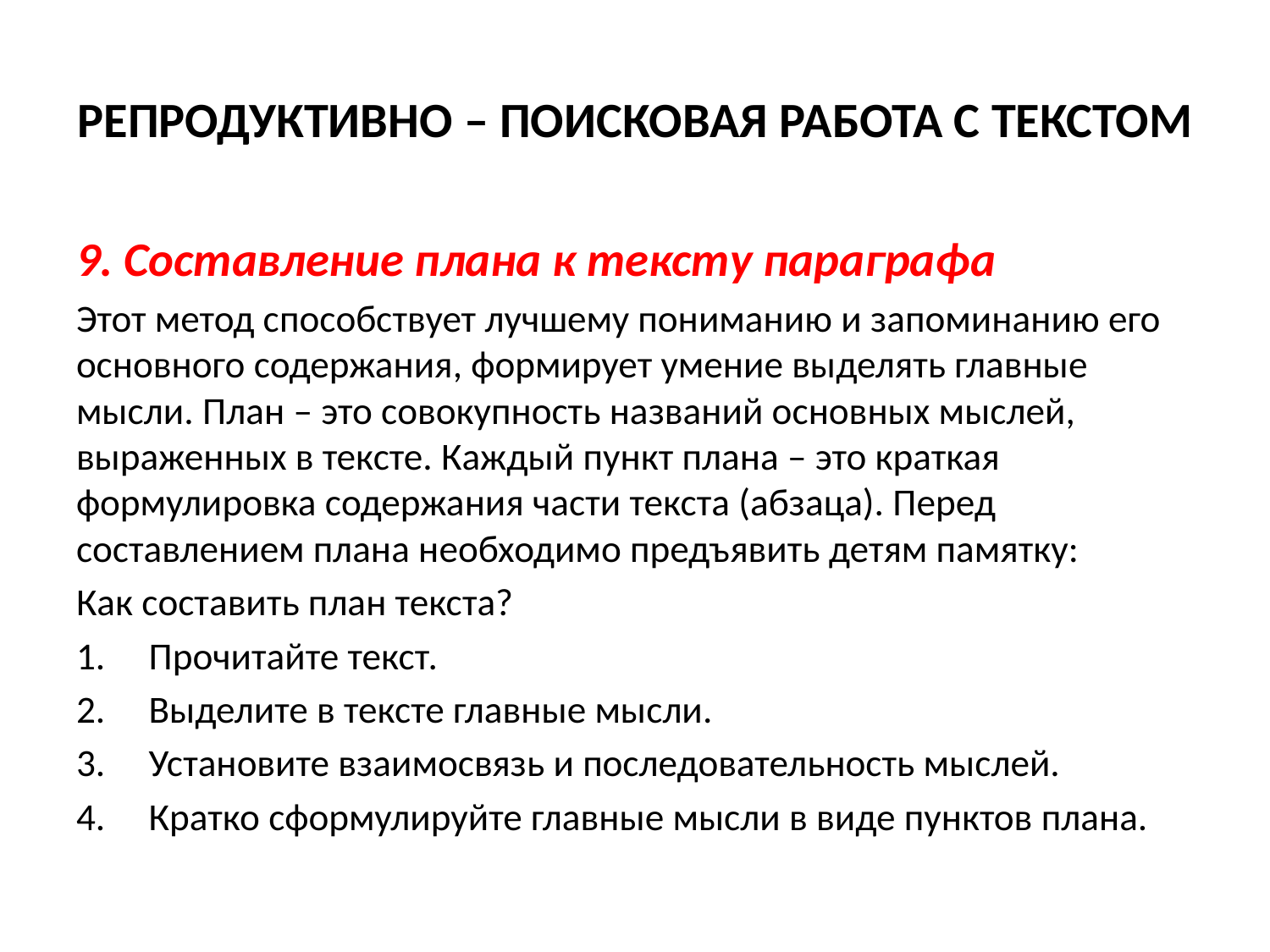

# РЕПРОДУКТИВНО – ПОИСКОВАЯ РАБОТА С ТЕКСТОМ
9. Составление плана к тексту параграфа
Этот метод способствует лучшему пониманию и запоминанию его основного содержания, формирует умение выделять главные мысли. План – это совокупность названий основных мыслей, выраженных в тексте. Каждый пункт плана – это краткая формулировка содержания части текста (абзаца). Перед составлением плана необходимо предъявить детям памятку:
Как составить план текста?
1.     Прочитайте текст.
2.     Выделите в тексте главные мысли.
3.     Установите взаимосвязь и последовательность мыслей.
4.     Кратко сформулируйте главные мысли в виде пунктов плана.